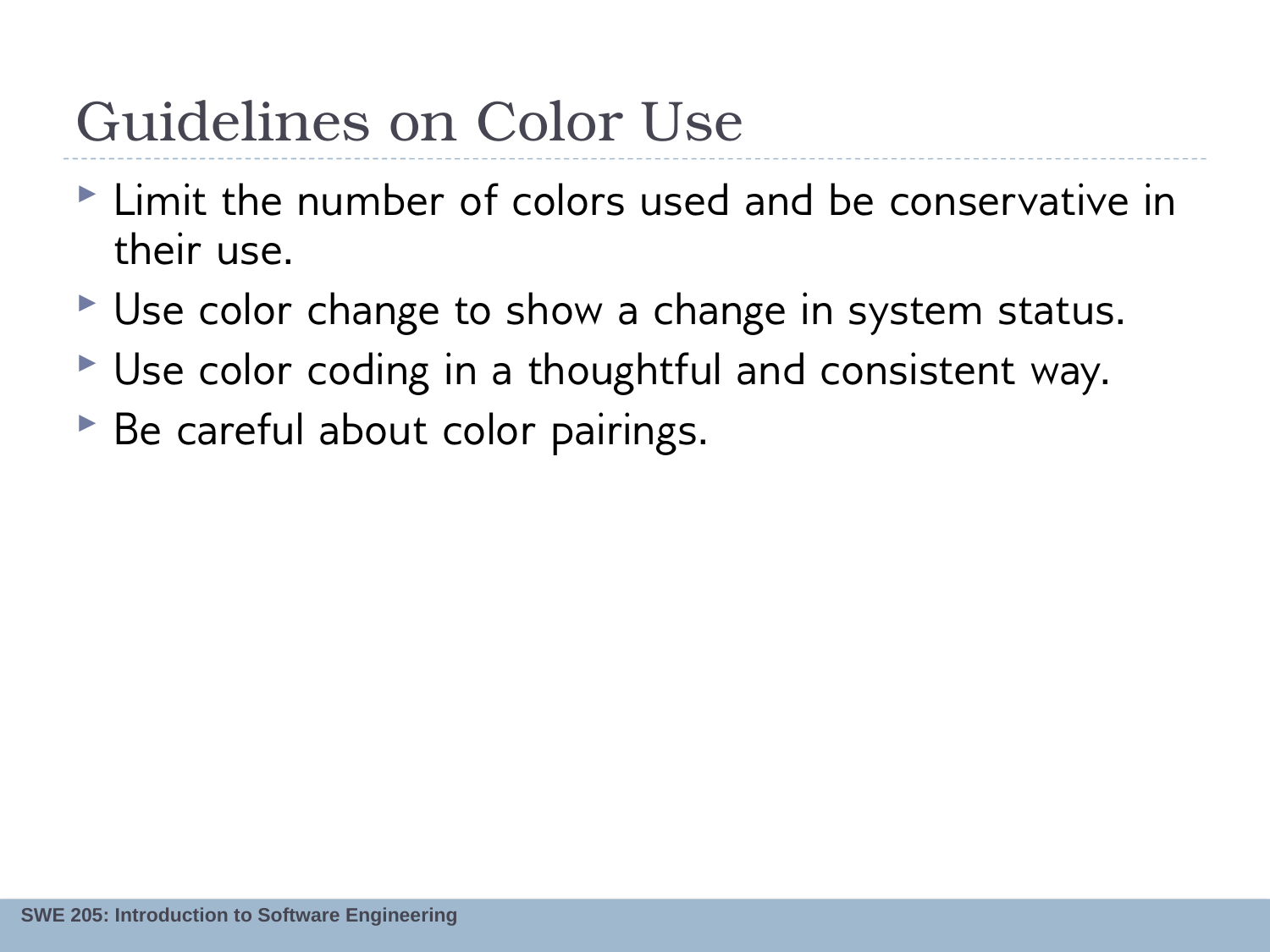

# Guidelines on Color Use
Limit the number of colors used and be conservative in their use.
Use color change to show a change in system status.
Use color coding in a thoughtful and consistent way.
Be careful about color pairings.